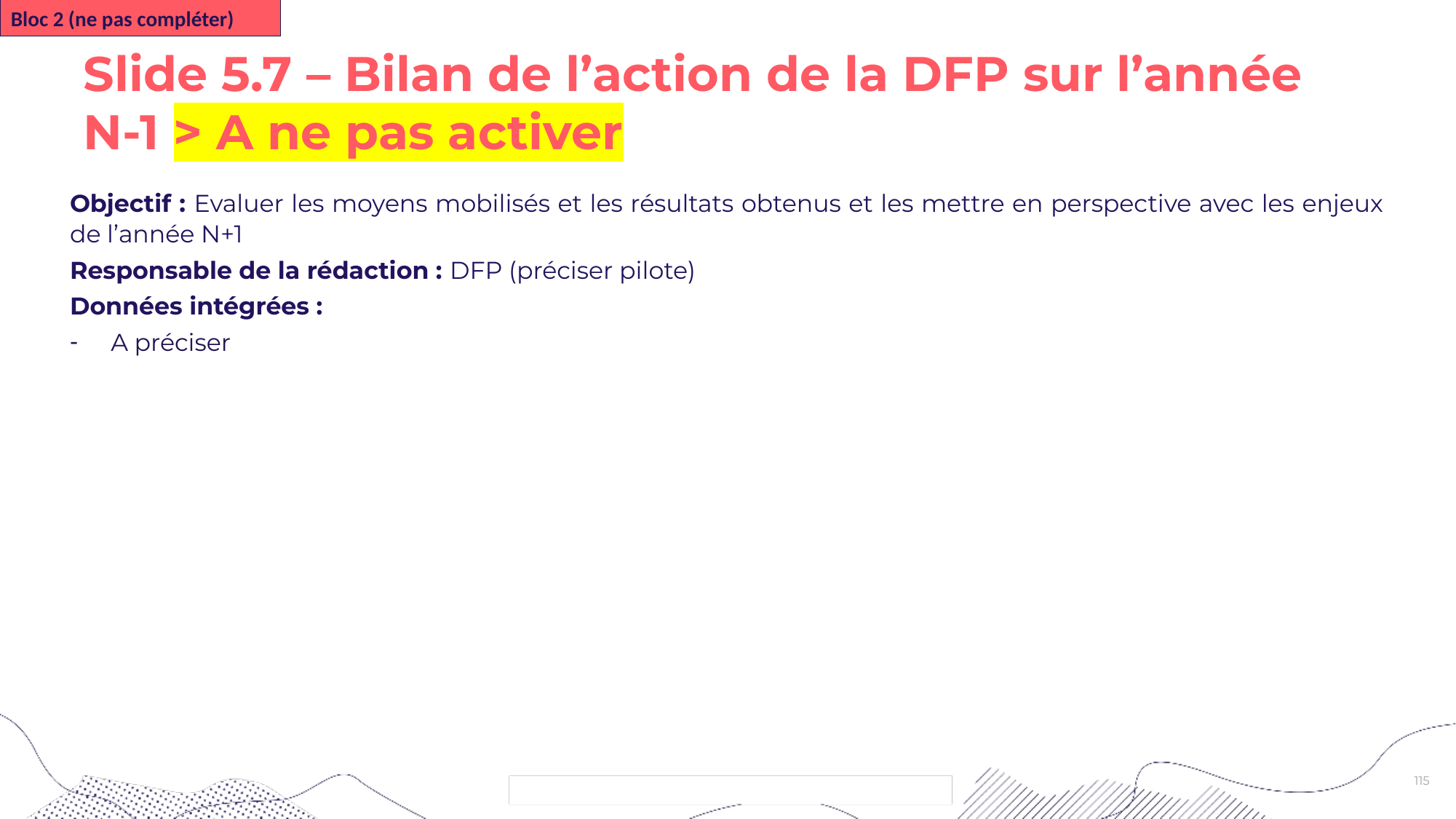

Bloc 2 (ne pas compléter)
# Slide 5.7 – Bilan de l’action de la DFP sur l’année N-1 > A ne pas activer
Objectif : Evaluer les moyens mobilisés et les résultats obtenus et les mettre en perspective avec les enjeux de l’année N+1
Responsable de la rédaction : DFP (préciser pilote)
Données intégrées :
A préciser

115